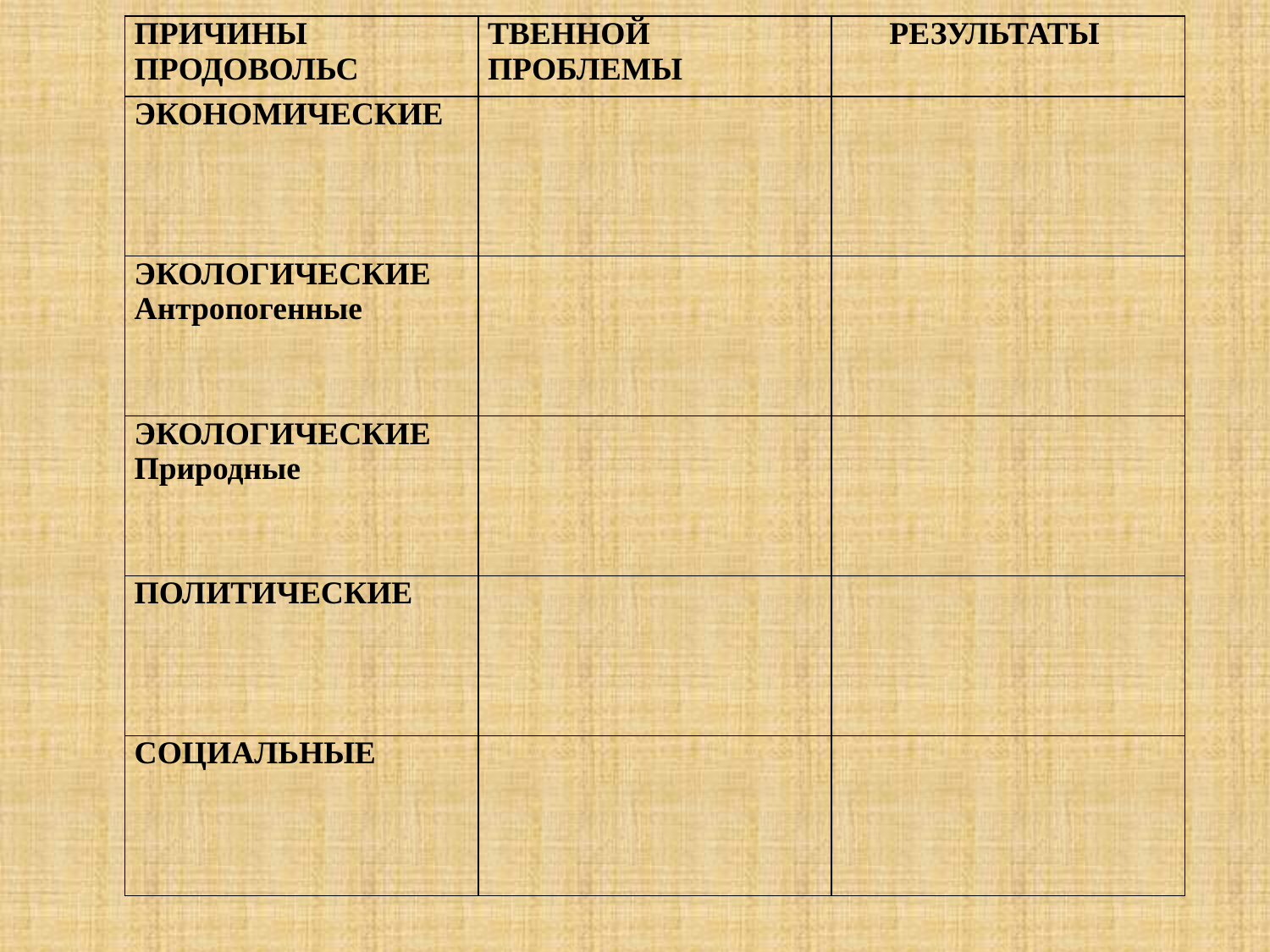

| ПРИЧИНЫ ПРОДОВОЛЬС | ТВЕННОЙ ПРОБЛЕМЫ | РЕЗУЛЬТАТЫ |
| --- | --- | --- |
| ЭКОНОМИЧЕСКИЕ |  |  |
| ЭКОЛОГИЧЕСКИЕ Антропогенные |  |  |
| ЭКОЛОГИЧЕСКИЕ Природные |  |  |
| ПОЛИТИЧЕСКИЕ |  |  |
| СОЦИАЛЬНЫЕ |  |  |